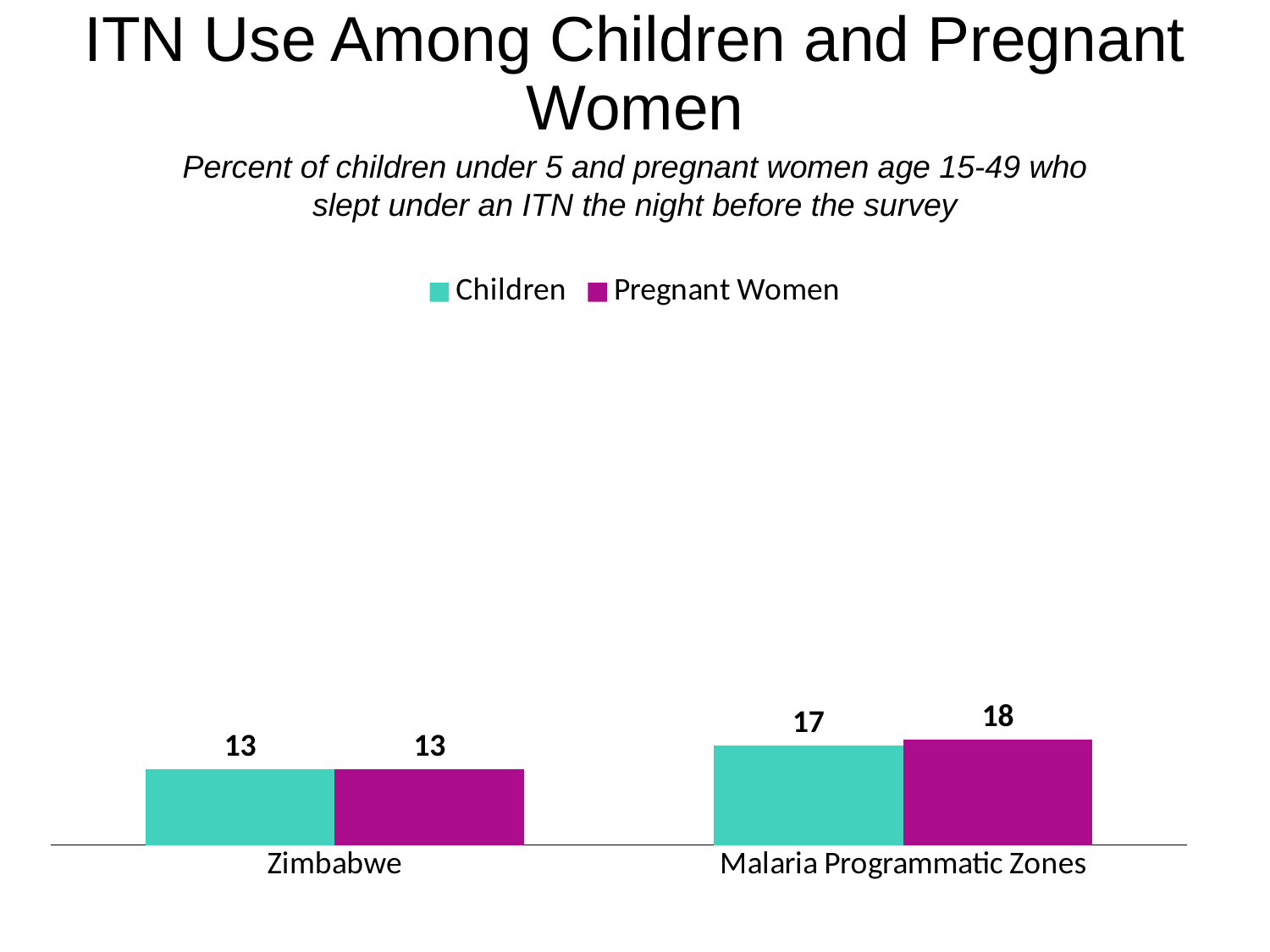

# ITN Use Among Children and Pregnant Women
Percent of children under 5 and pregnant women age 15-49 who slept under an ITN the night before the survey

### Chart

| Category | Children | Pregnant Women |
|---|---|---|
| Zimbabwe | 13.0 | 13.0 |
| Malaria Programmatic Zones | 17.0 | 18.0 |